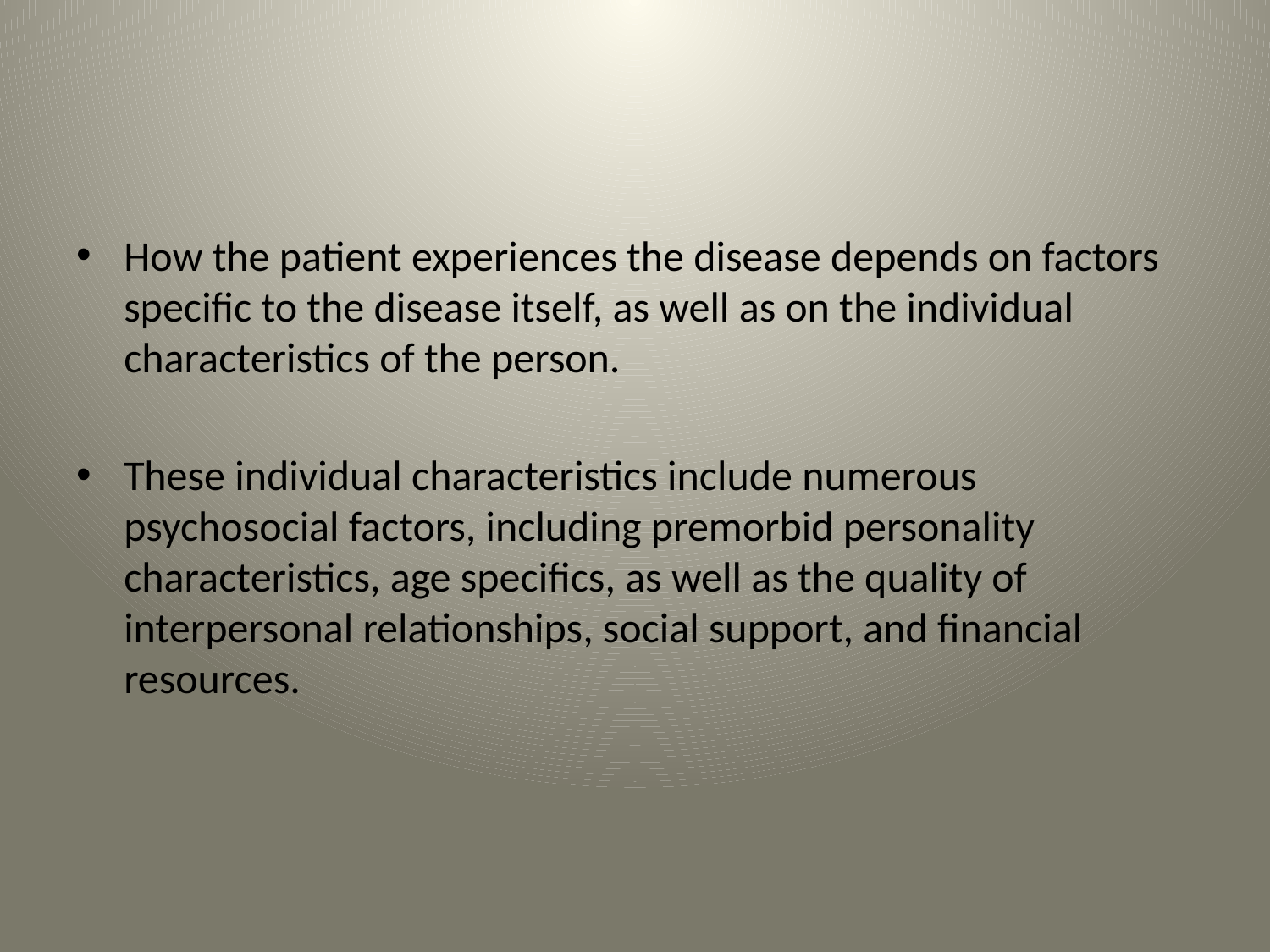

#
How the patient experiences the disease depends on factors specific to the disease itself, as well as on the individual characteristics of the person.

These individual characteristics include numerous psychosocial factors, including premorbid personality characteristics, age specifics, as well as the quality of interpersonal relationships, social support, and financial resources.